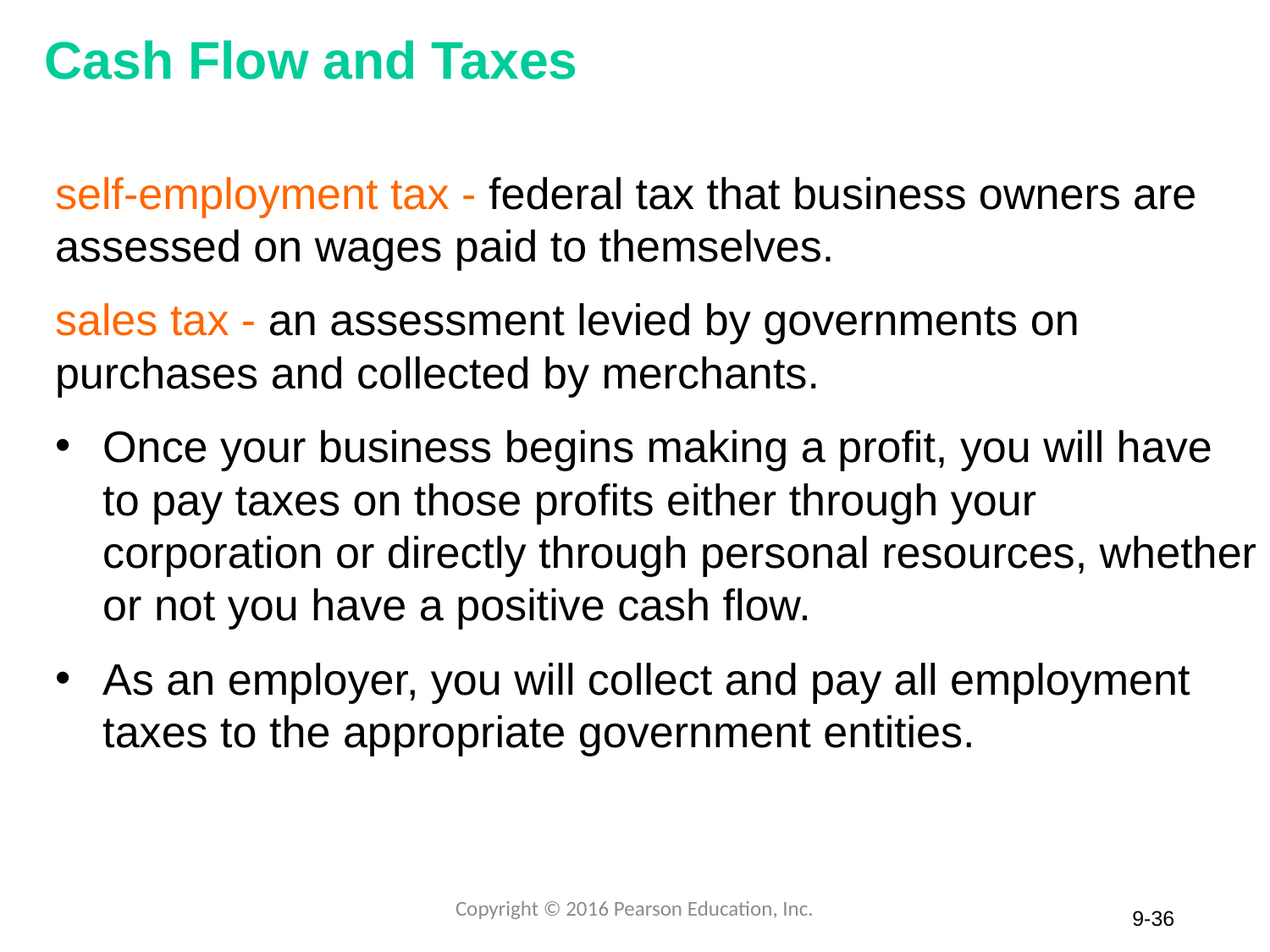

# Cash Flow and Taxes
self-employment tax - federal tax that business owners are assessed on wages paid to themselves.

sales tax - an assessment levied by governments on purchases and collected by merchants.

Once your business begins making a profit, you will have to pay taxes on those profits either through your corporation or directly through personal resources, whether or not you have a positive cash flow.

As an employer, you will collect and pay all employment taxes to the appropriate government entities.
Copyright © 2016 Pearson Education, Inc.